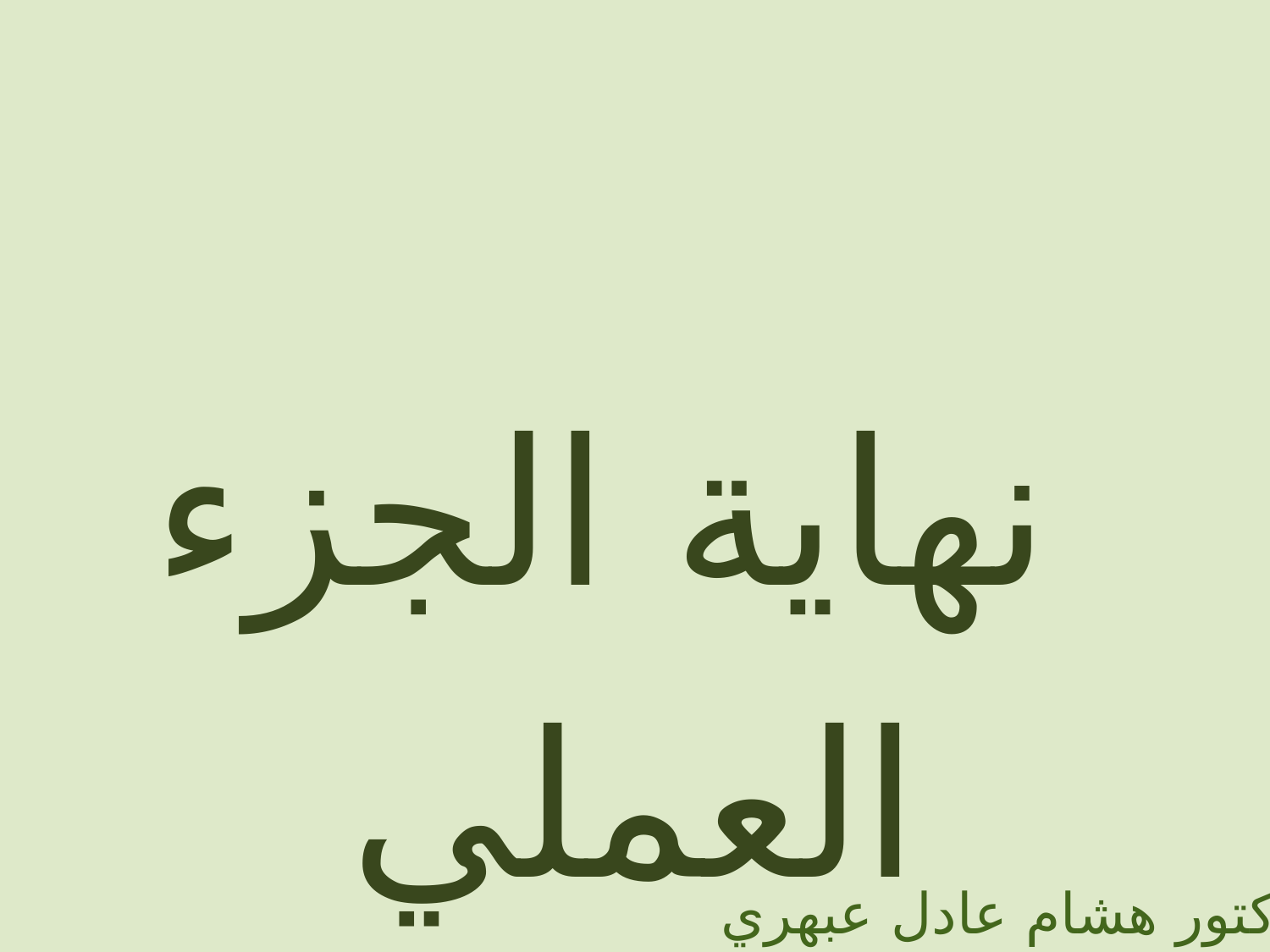

نهاية الجزء العملي
الدكتور هشام عادل عبهري